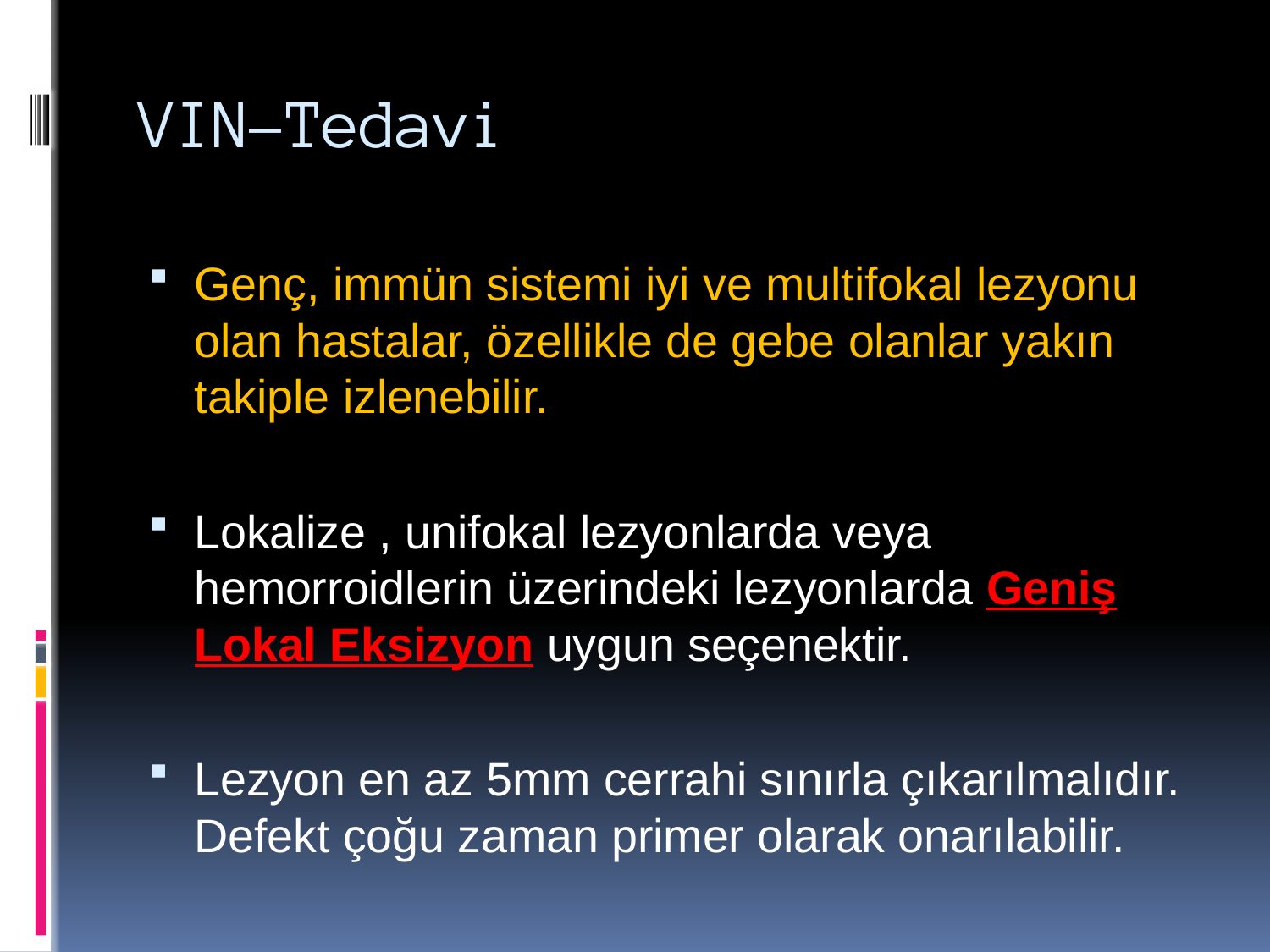

# VIN-Tedavi
Genç, immün sistemi iyi ve multifokal lezyonu olan hastalar, özellikle de gebe olanlar yakın takiple izlenebilir.

Lokalize , unifokal lezyonlarda veya hemorroidlerin üzerindeki lezyonlarda Geniş Lokal Eksizyon uygun seçenektir.

Lezyon en az 5mm cerrahi sınırla çıkarılmalıdır. Defekt çoğu zaman primer olarak onarılabilir.